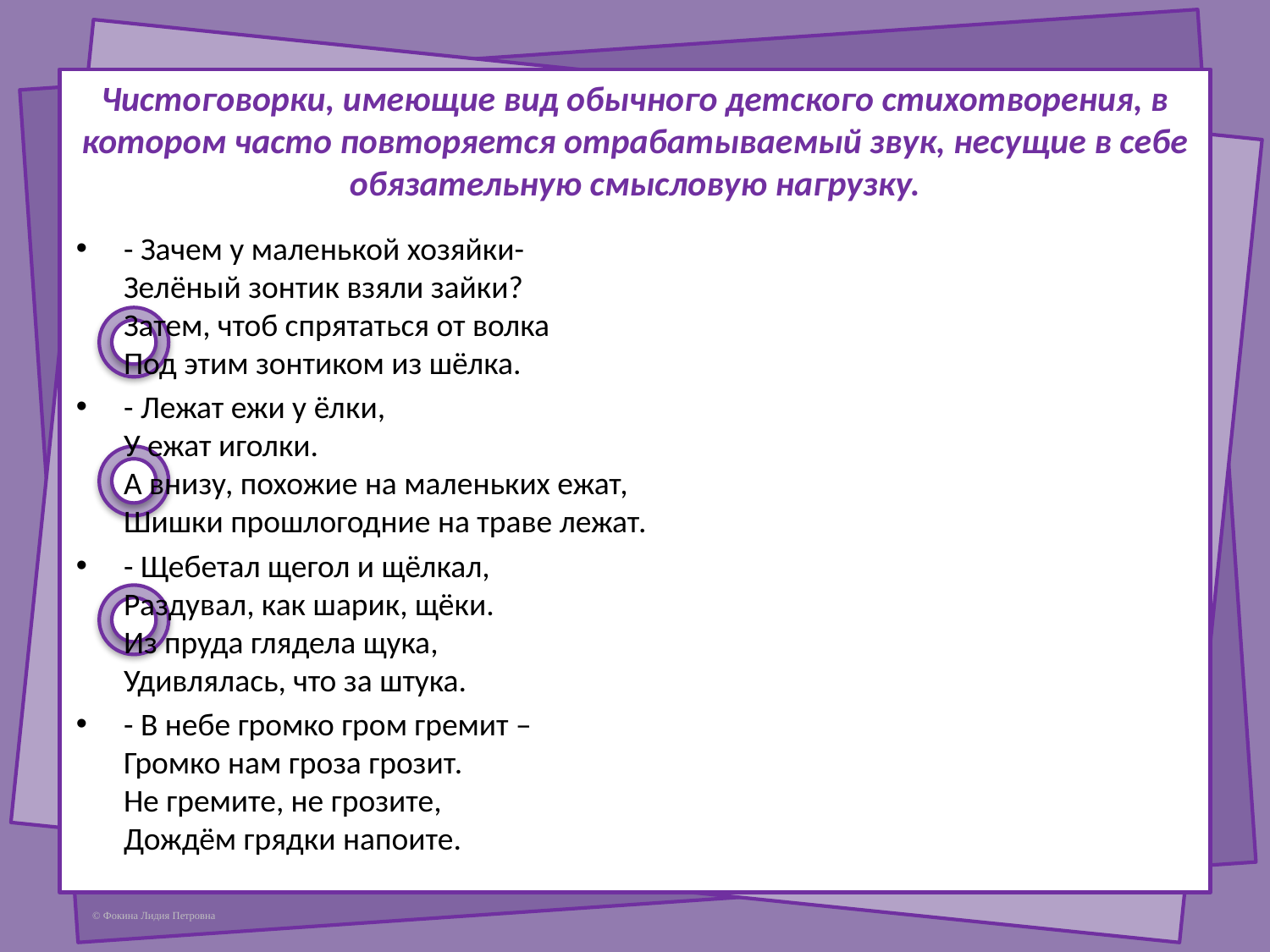

# Чистоговорки, имеющие вид обычного детского стихотворения, в котором часто повторяется отрабатываемый звук, несущие в себе обязательную смысловую нагрузку.
- Зачем у маленькой хозяйки- 
Зелёный зонтик взяли зайки? 
Затем, чтоб спрятаться от волка 
Под этим зонтиком из шёлка.
- Лежат ежи у ёлки, 
У ежат иголки. 
А внизу, похожие на маленьких ежат, 
Шишки прошлогодние на траве лежат.
- Щебетал щегол и щёлкал, 
Раздувал, как шарик, щёки. 
Из пруда глядела щука, 
Удивлялась, что за штука.
- В небе громко гром гремит – 
Громко нам гроза грозит. 
Не гремите, не грозите, 
Дождём грядки напоите.